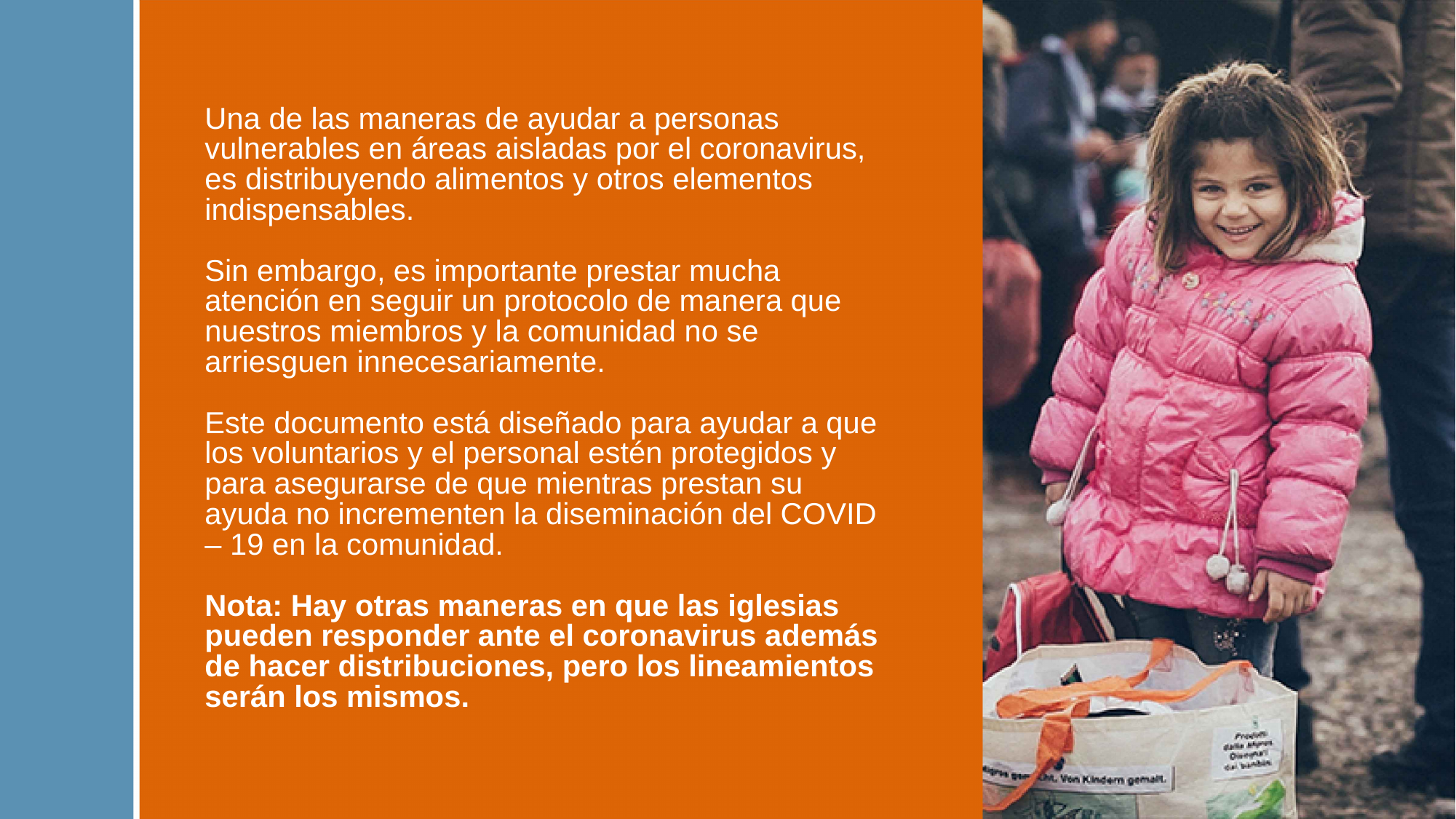

# Una de las maneras de ayudar a personas vulnerables en áreas aisladas por el coronavirus, es distribuyendo alimentos y otros elementos indispensables. Sin embargo, es importante prestar mucha atención en seguir un protocolo de manera que nuestros miembros y la comunidad no se arriesguen innecesariamente. Este documento está diseñado para ayudar a que los voluntarios y el personal estén protegidos y para asegurarse de que mientras prestan su ayuda no incrementen la diseminación del COVID – 19 en la comunidad. Nota: Hay otras maneras en que las iglesias pueden responder ante el coronavirus además de hacer distribuciones, pero los lineamientos serán los mismos.